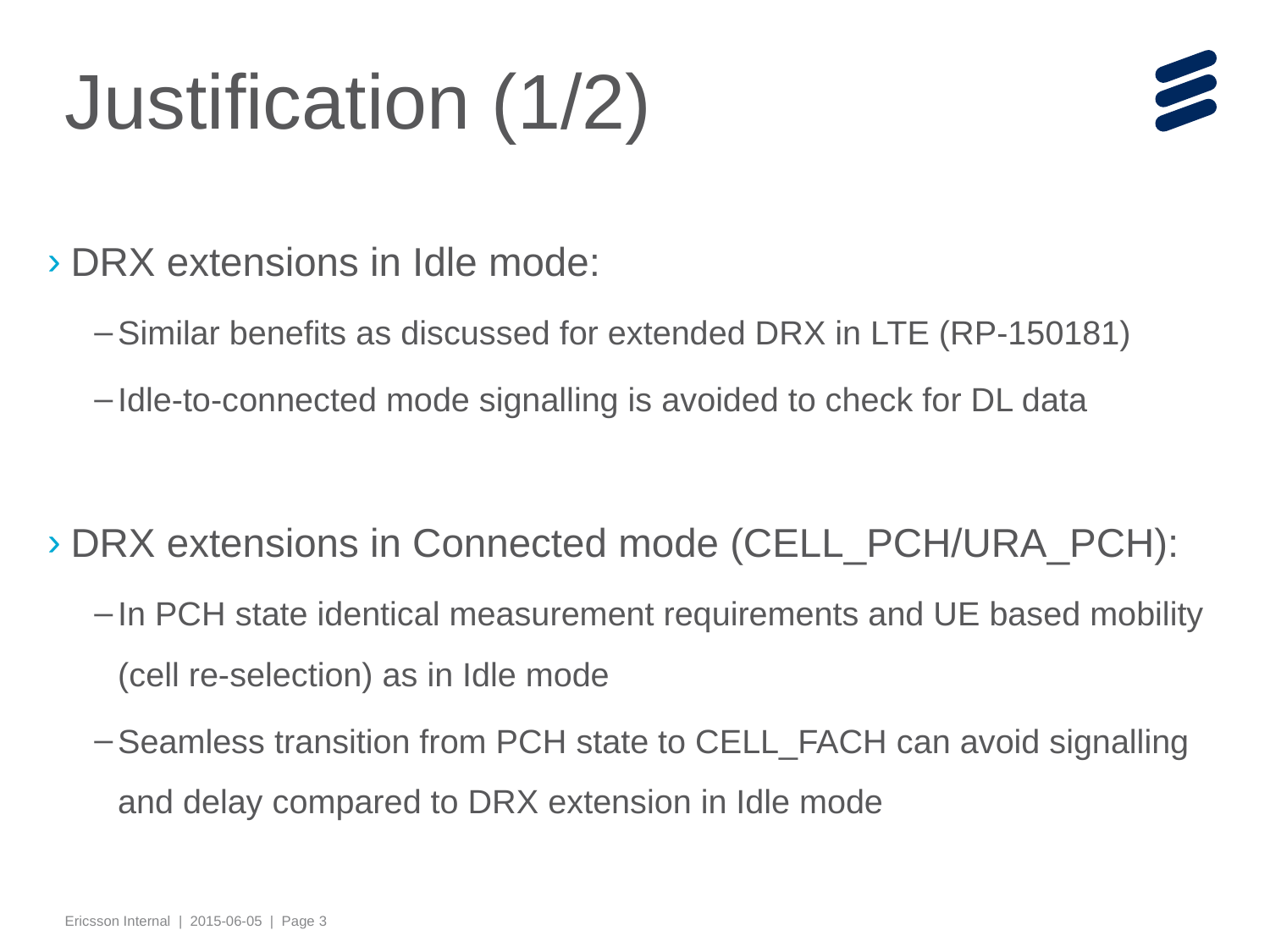

# Justification (1/2)
DRX extensions in Idle mode:
Similar benefits as discussed for extended DRX in LTE (RP-150181)
Idle-to-connected mode signalling is avoided to check for DL data

DRX extensions in Connected mode (CELL_PCH/URA_PCH):
In PCH state identical measurement requirements and UE based mobility (cell re-selection) as in Idle mode
Seamless transition from PCH state to CELL_FACH can avoid signalling and delay compared to DRX extension in Idle mode